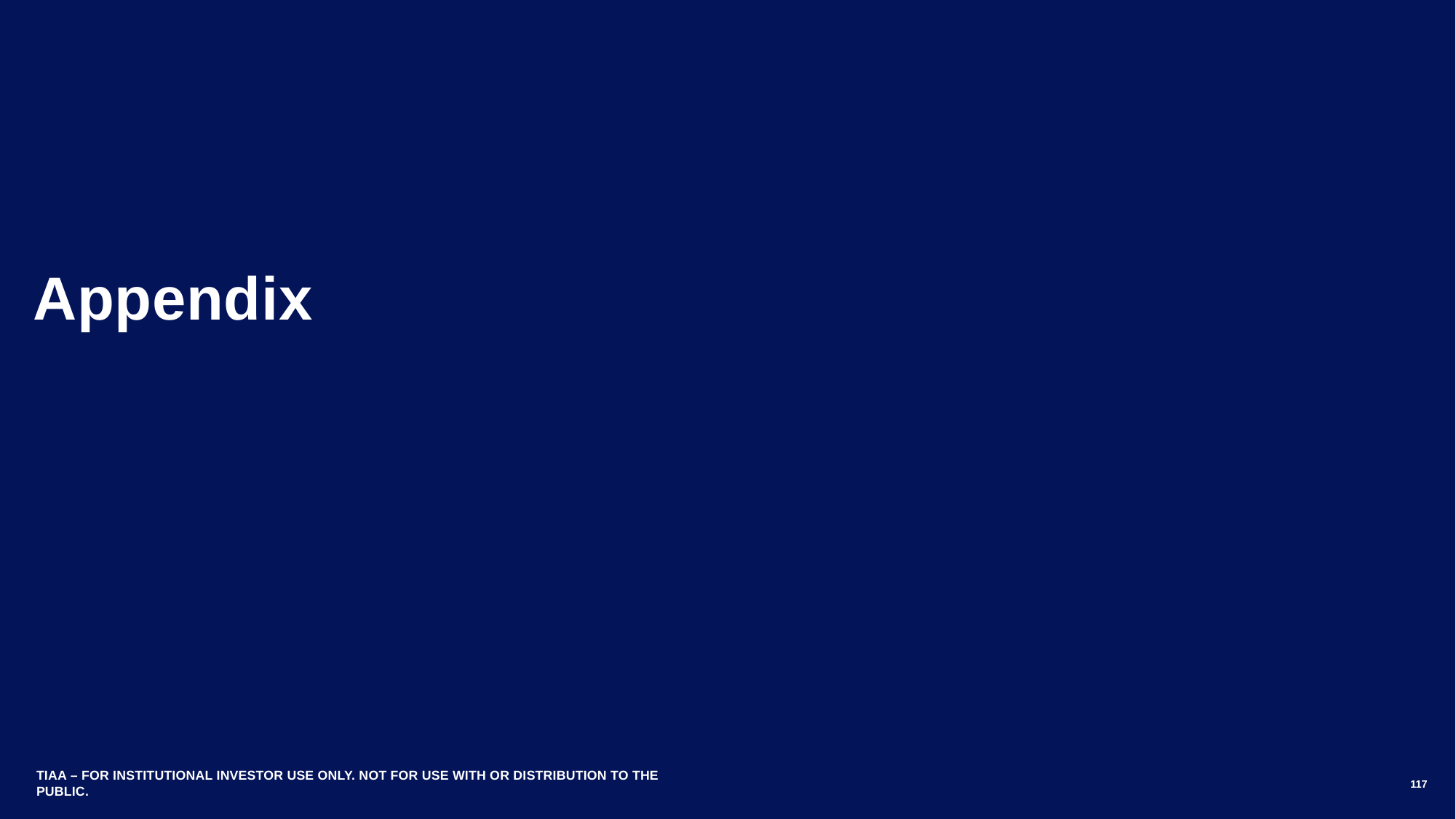

# Appendix
TIAA – FOR Institutional INVESTOR USE ONLY. NOT FOR USE WITH OR DISTRIBUTION TO THE PUBLIC.
117